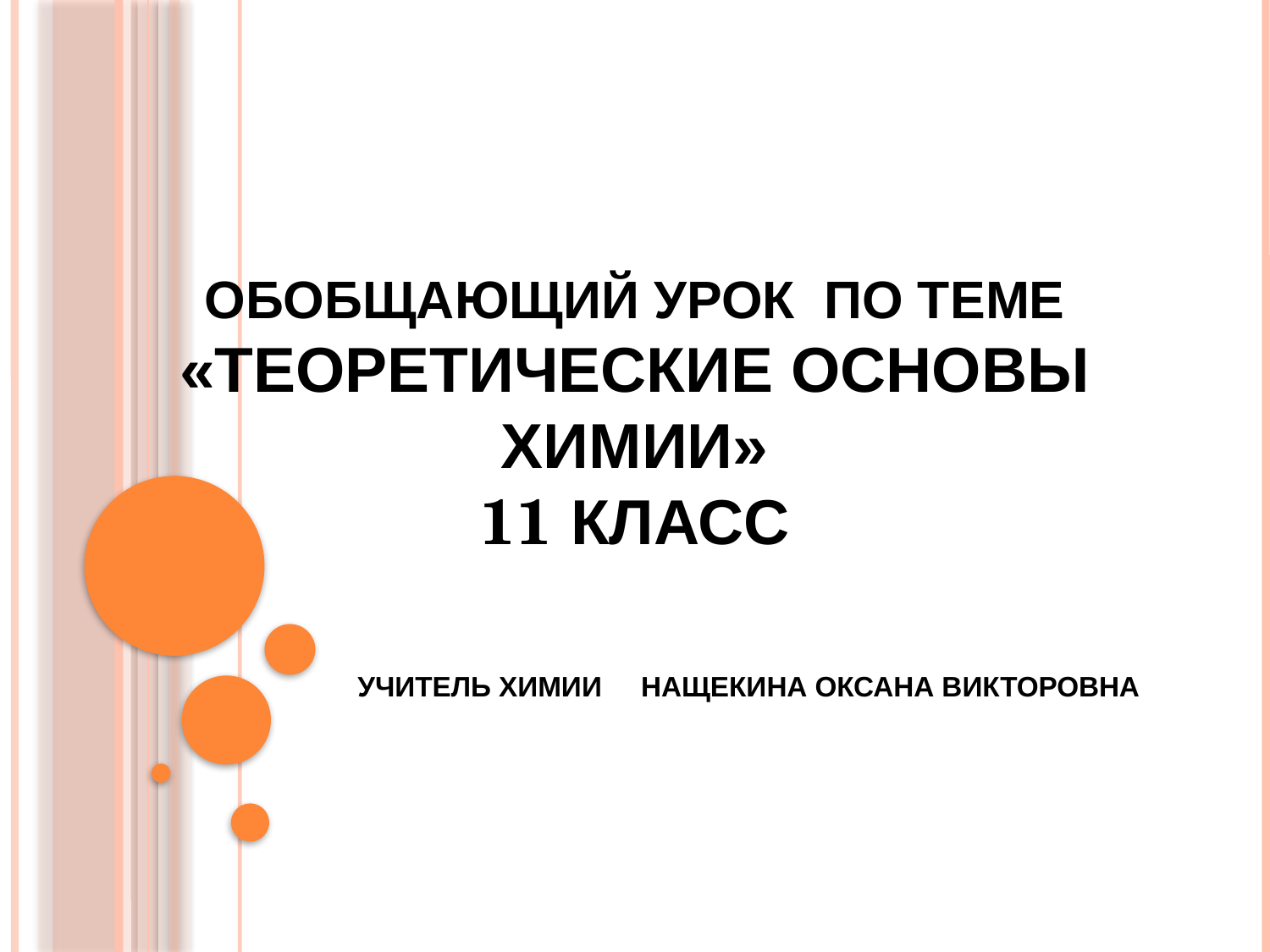

# Обобщающий урок  по теме «Теоретические основы химии» 11 класс учитель химии     Нащекина Оксана Викторовна